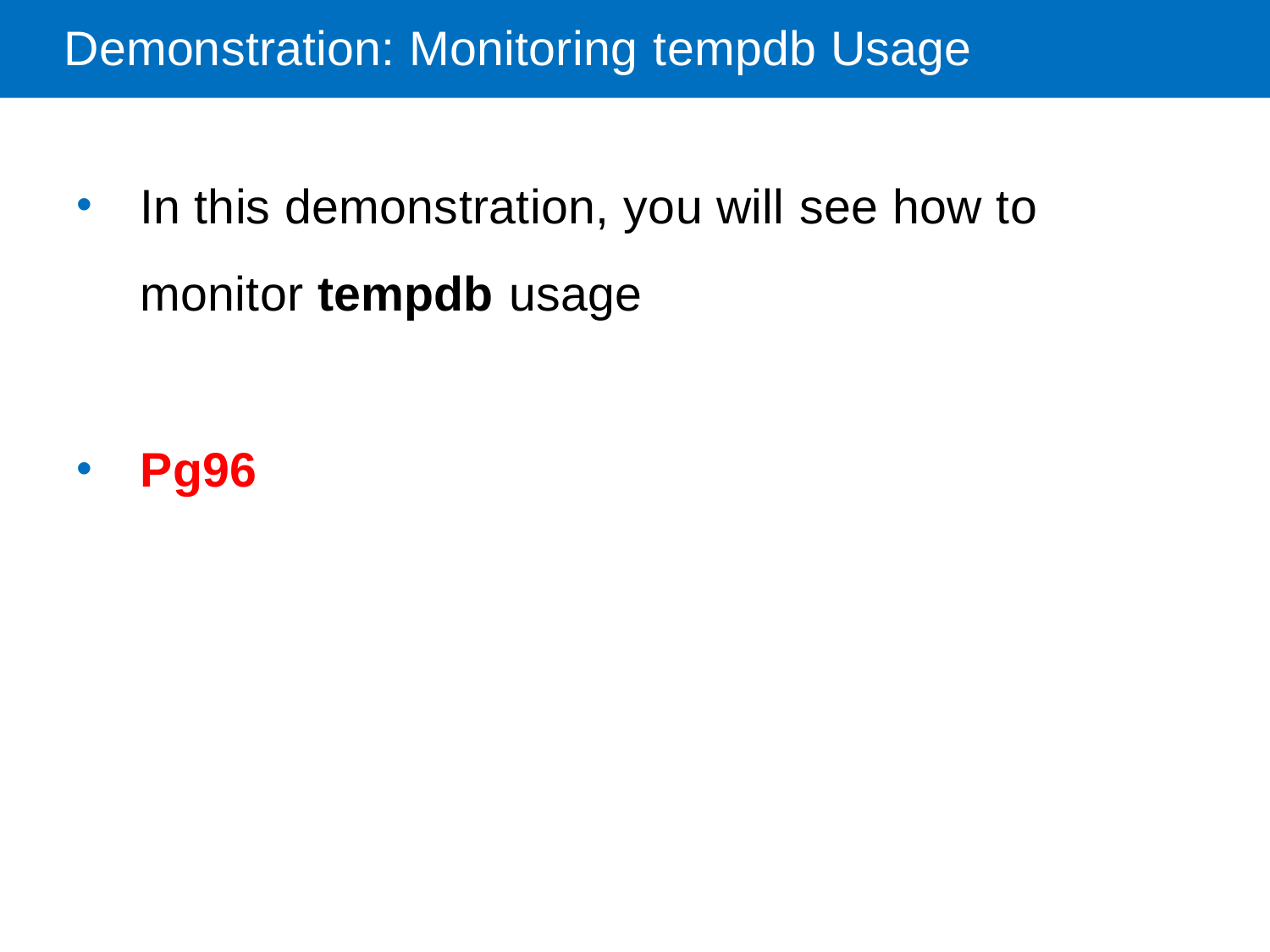

# Demonstration: Monitoring tempdb Usage
In this demonstration, you will see how to  monitor tempdb usage

Pg96